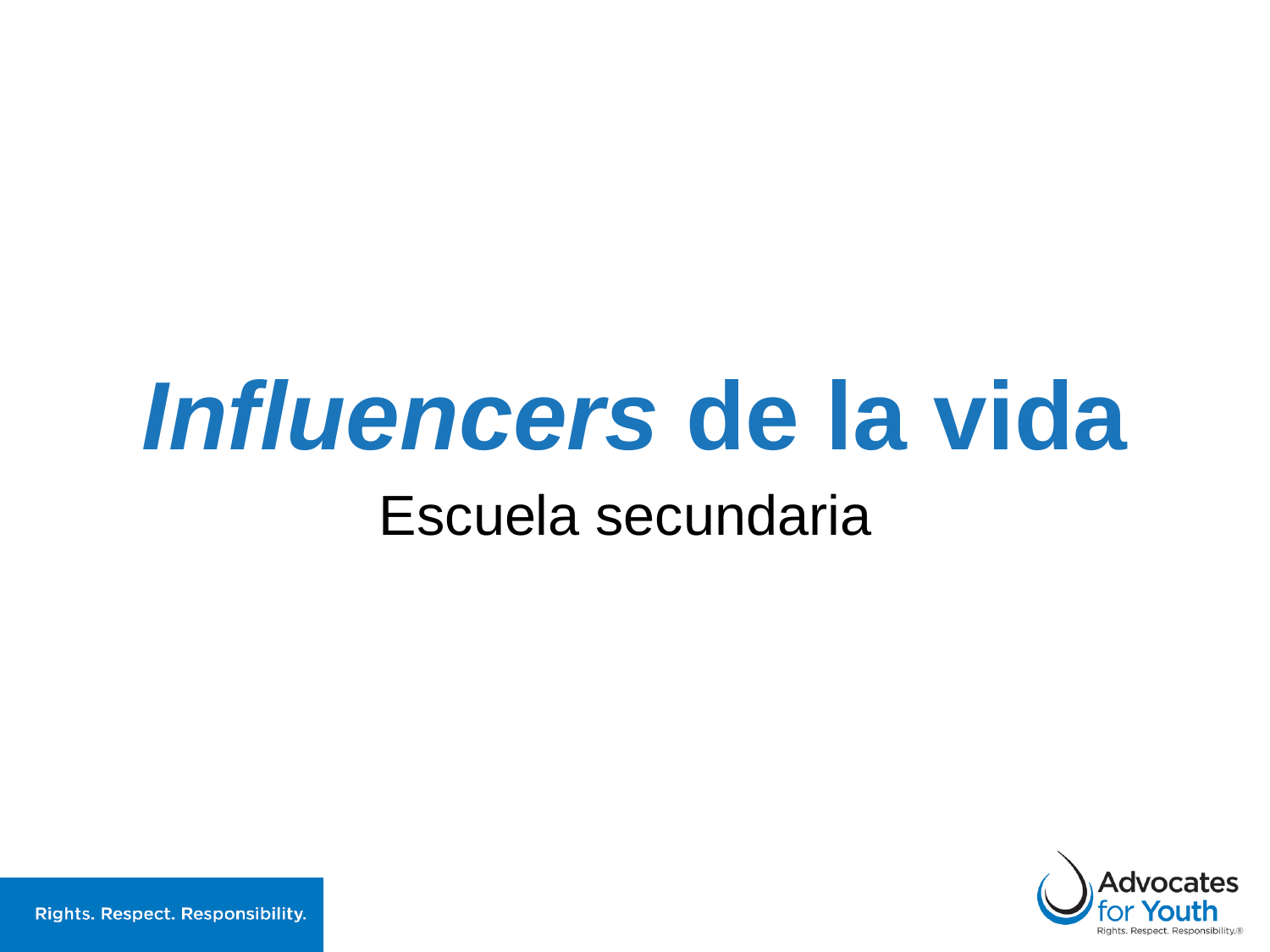

# Influencers de la vida
Escuela secundaria